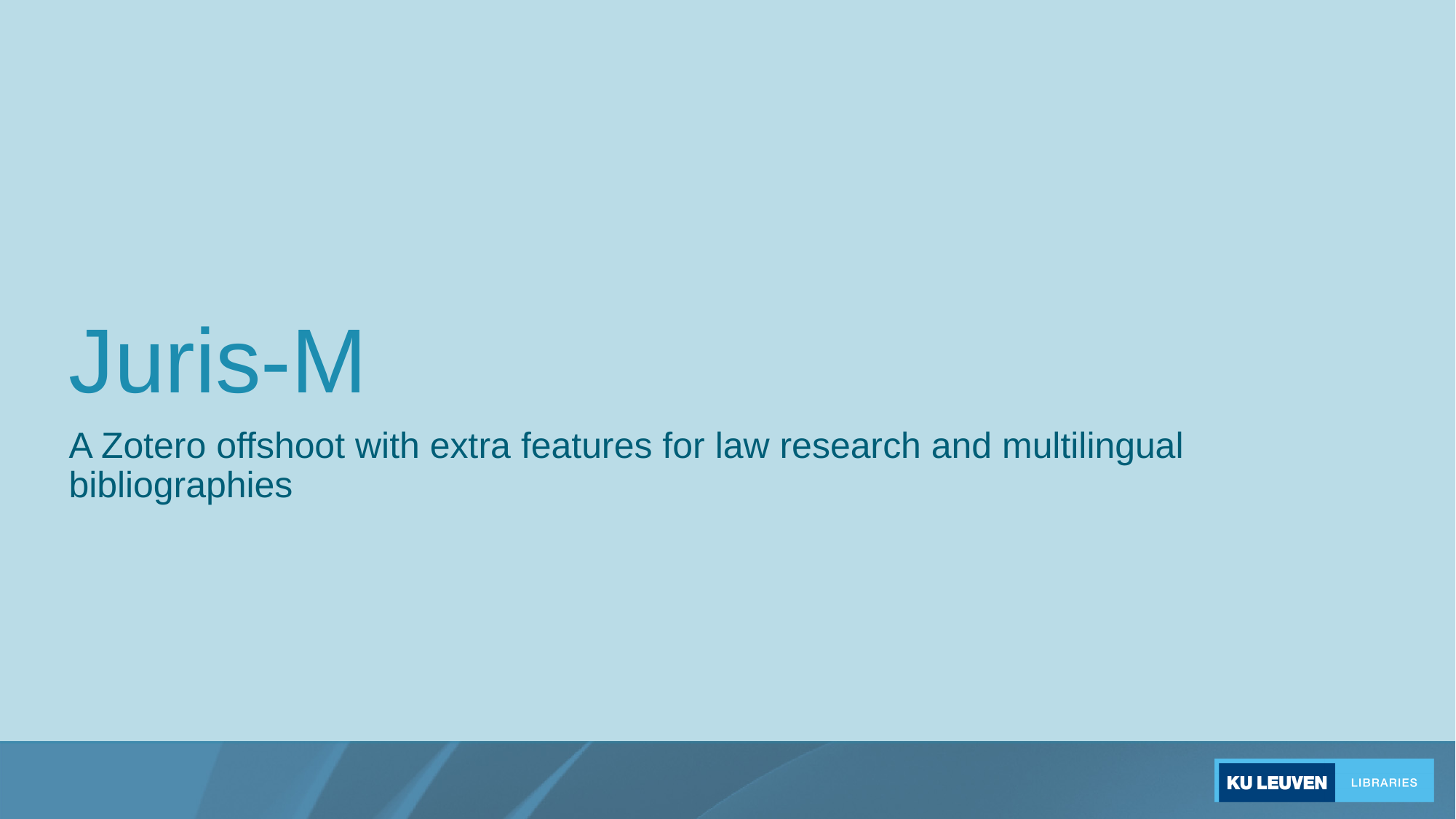

# Juris-M
A Zotero offshoot with extra features for law research and multilingual bibliographies